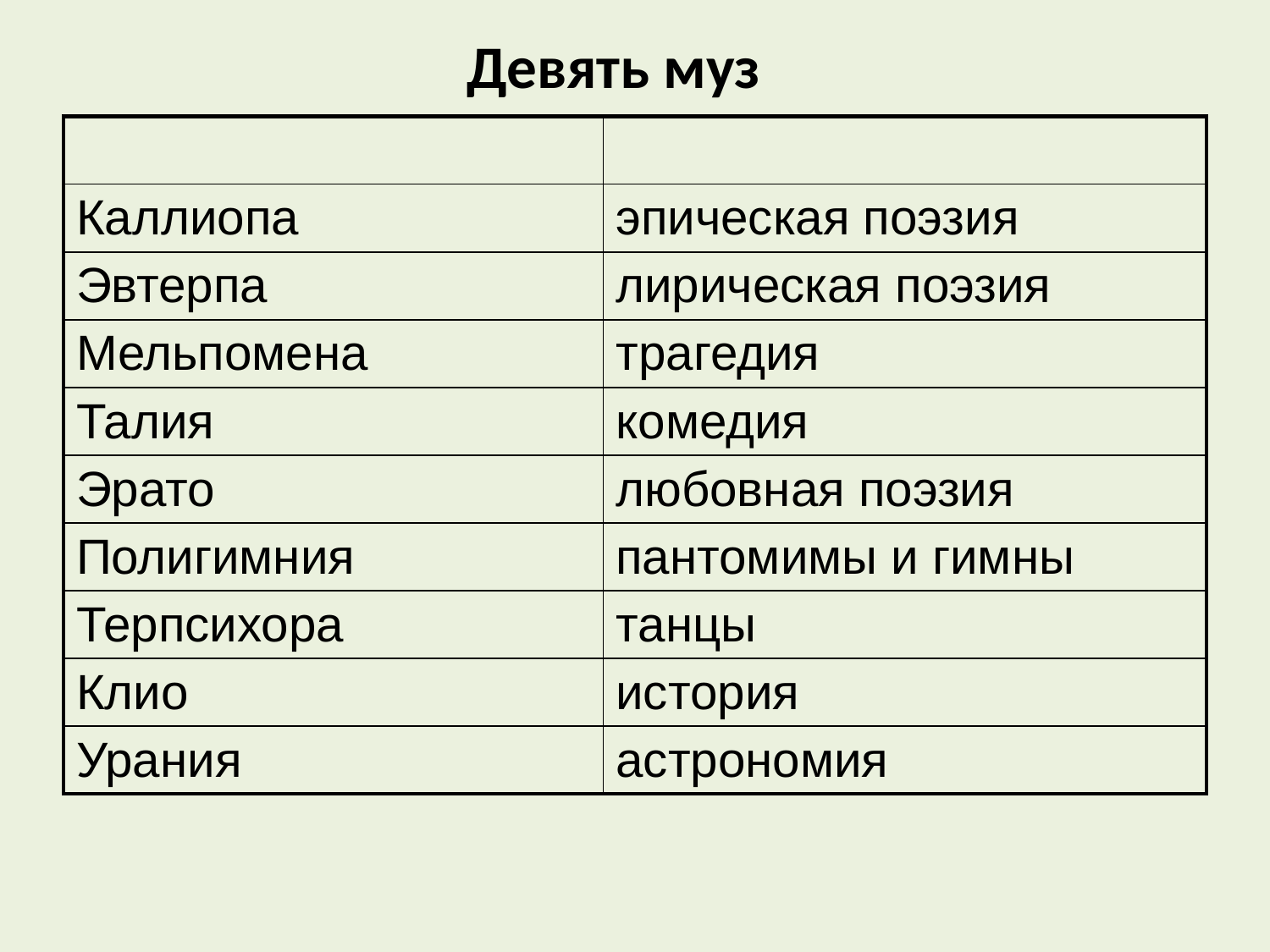

# Девять муз
|  |  |
| --- | --- |
| Каллиопа | эпическая поэзия |
| Эвтерпа | лирическая поэзия |
| Мельпомена | трагедия |
| Талия | комедия |
| Эрато | любовная поэзия |
| Полигимния | пантомимы и гимны |
| Терпсихора | танцы |
| Клио | история |
| Урания | астрономия |